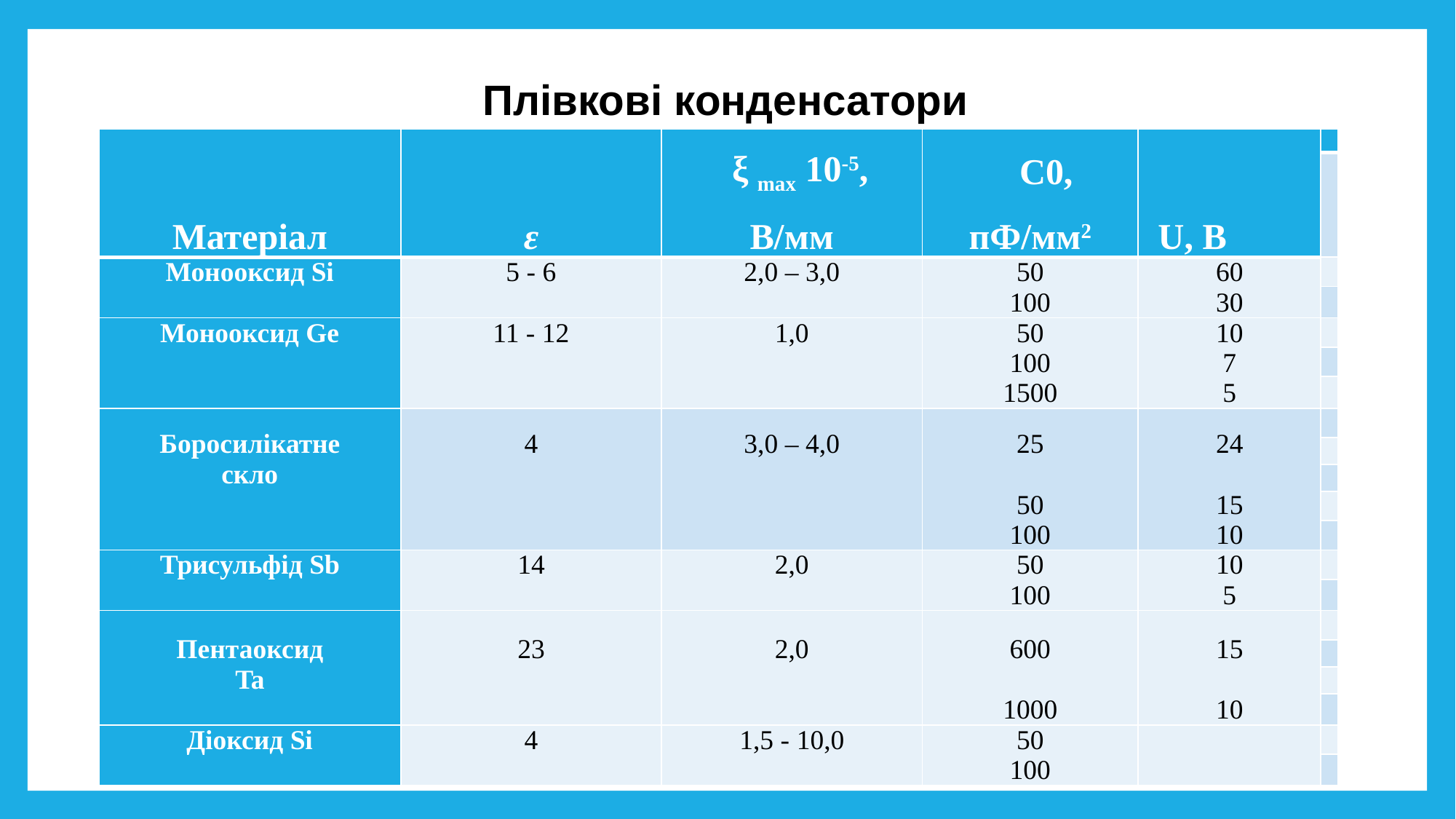

# Плівкові конденсатори
| Матеріал | ε | ξ max 10-5, В/мм | C0, пФ/мм2 | U, B |  |
| --- | --- | --- | --- | --- | --- |
|  |  |  |  |  |  |
| Монооксид Si | 5 - 6 | 2,0 – 3,0 | 50 100 | 60 30 |  |
|  |  |  |  |  |  |
| Монооксид Ge | 11 - 12 | 1,0 | 50 100 1500 | 10 7 5 |  |
|  |  |  |  |  |  |
|  |  |  |  |  |  |
| Боросилікатне скло | 4 | 3,0 – 4,0 | 25   50 100 | 24   15 10 |  |
|  |  |  |  |  |  |
|  |  |  |  |  |  |
|  |  |  |  |  |  |
|  |  |  |  |  |  |
| Трисульфід Sb | 14 | 2,0 | 50 100 | 10 5 |  |
|  |  |  |  |  |  |
| Пентаоксид Ta | 23 | 2,0 | 600   1000 | 15   10 |  |
|  |  |  |  |  |  |
|  |  |  |  |  |  |
|  |  |  |  |  |  |
| Діоксид Si | 4 | 1,5 - 10,0 | 50 100 |  |  |
|  |  |  |  |  |  |